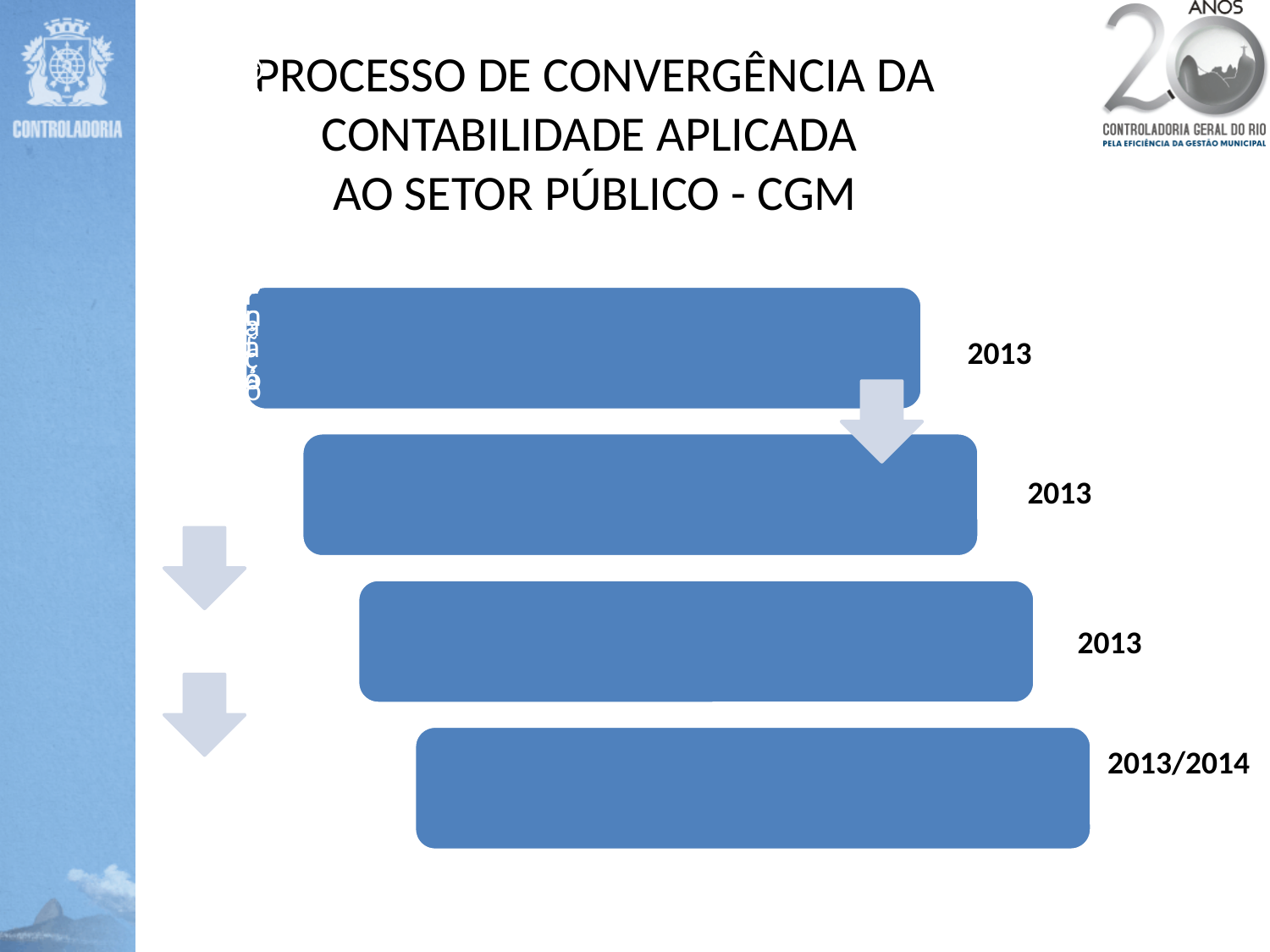

PROCESSO DE CONVERGÊNCIA DA CONTABILIDADE APLICADA
AO SETOR PÚBLICO - CGM

2013
2013
2013
2013/2014